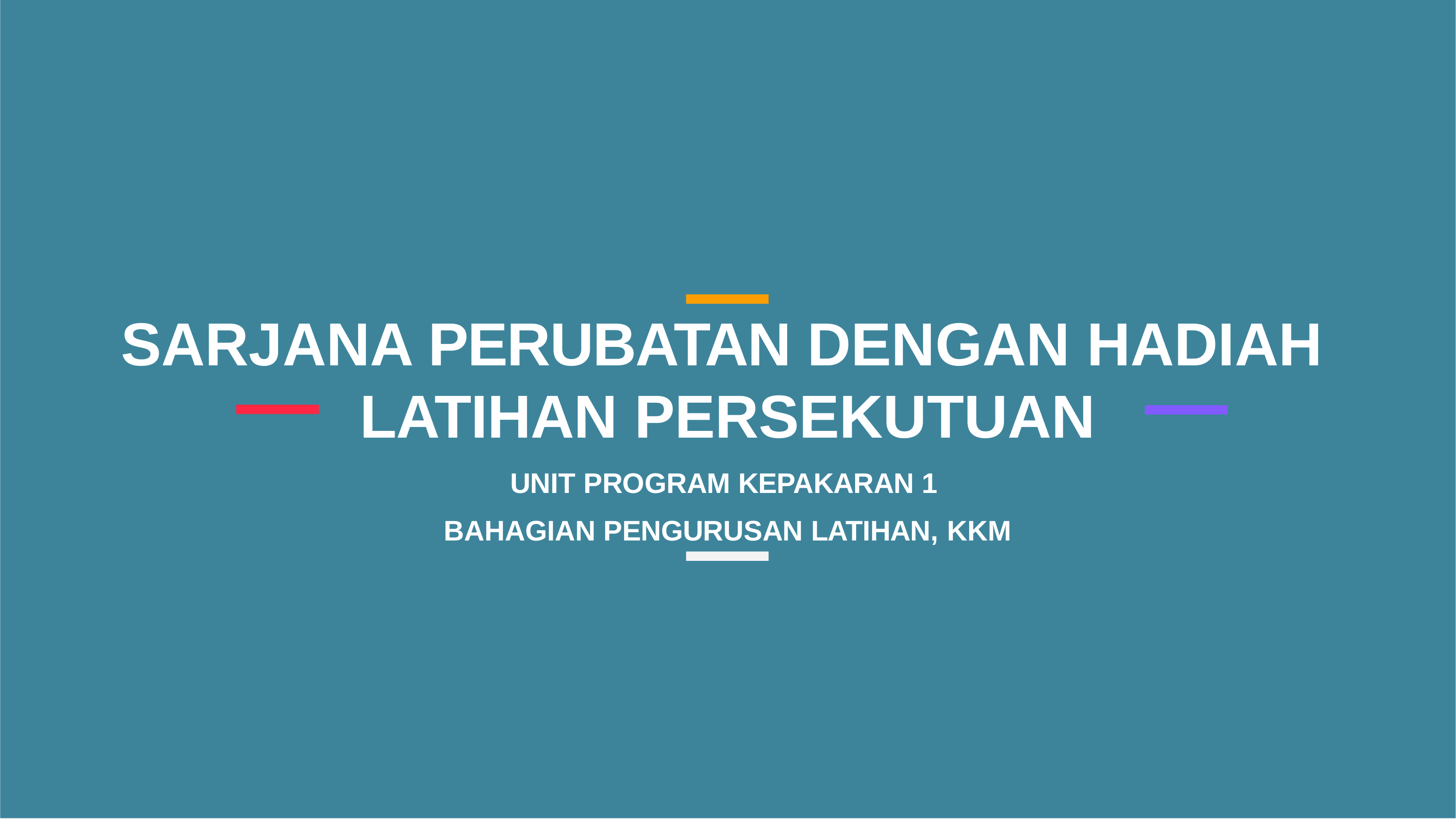

# SARJANA PERUBATAN DENGAN HADIAH
LATIHAN PERSEKUTUAN
UNIT PROGRAM KEPAKARAN 1  BAHAGIAN PENGURUSAN LATIHAN, KKM